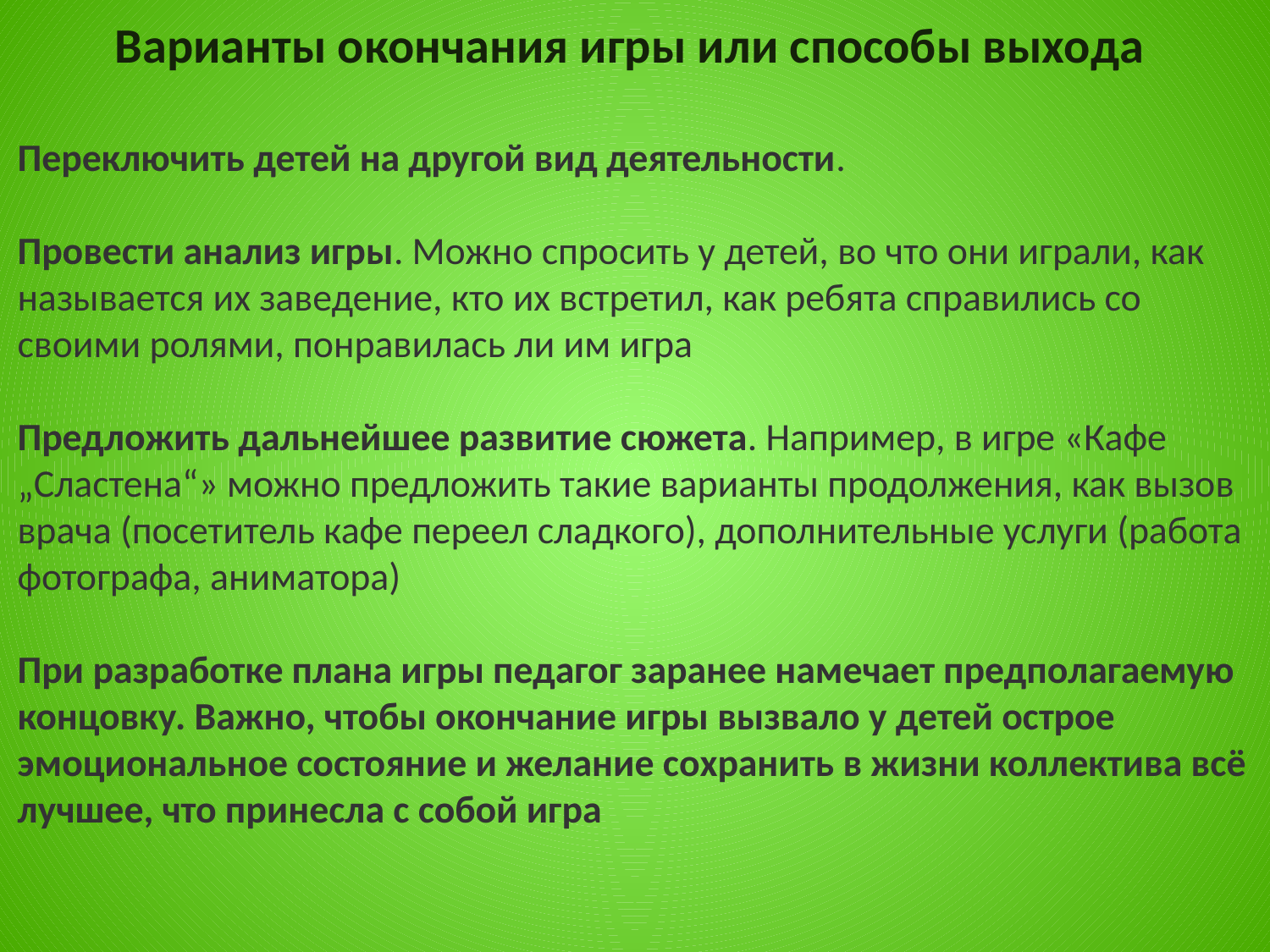

Варианты окончания игры или способы выхода
Переключить детей на другой вид деятельности.

Провести анализ игры. Можно спросить у детей, во что они играли, как называется их заведение, кто их встретил, как ребята справились со своими ролями, понравилась ли им игра

Предложить дальнейшее развитие сюжета. Например, в игре «Кафе „Сластена“» можно предложить такие варианты продолжения, как вызов врача (посетитель кафе переел сладкого), дополнительные услуги (работа фотографа, аниматора)

При разработке плана игры педагог заранее намечает предполагаемую концовку. Важно, чтобы окончание игры вызвало у детей острое эмоциональное состояние и желание сохранить в жизни коллектива всё лучшее, что принесла с собой игра